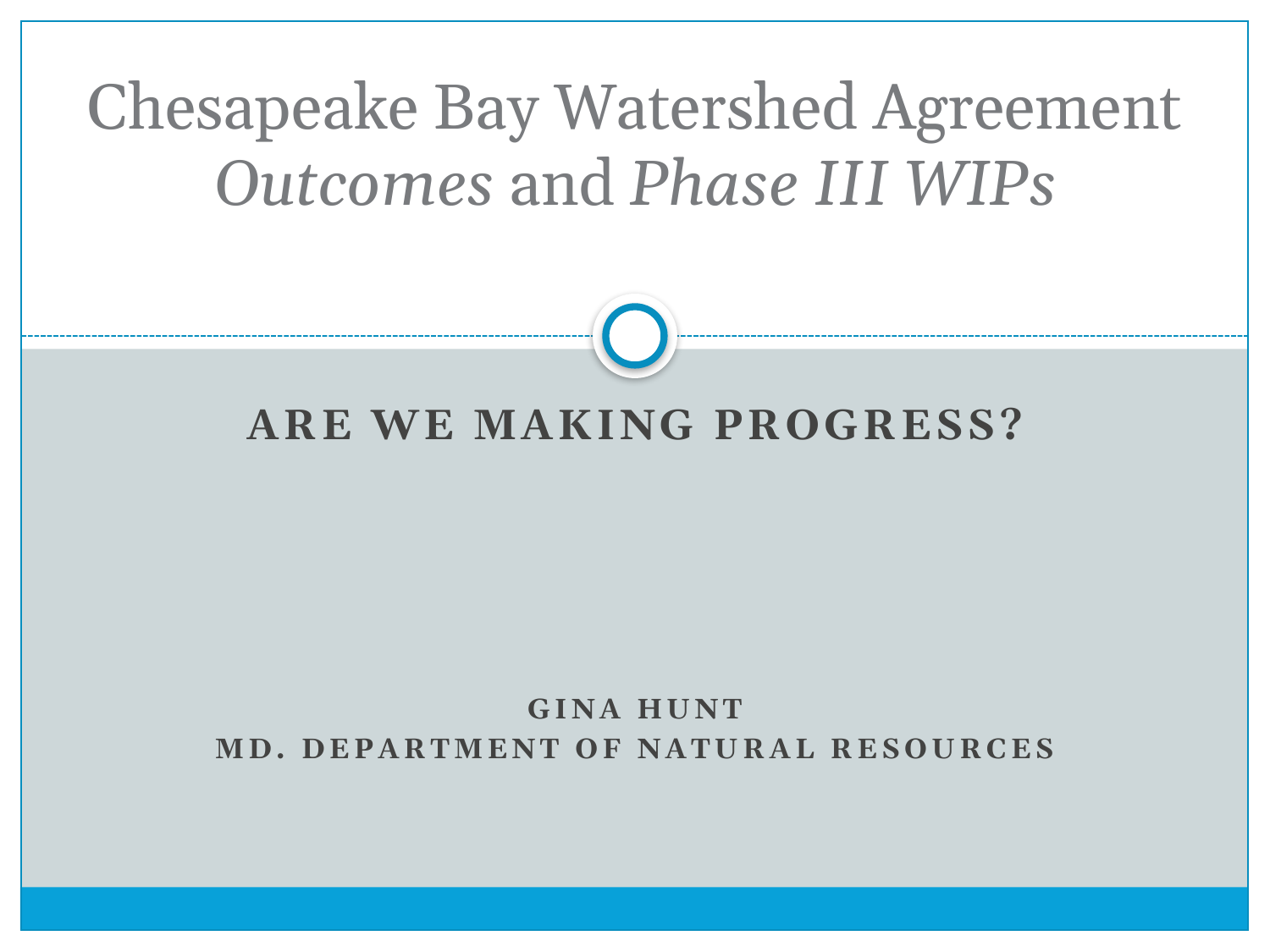

# Chesapeake Bay Watershed Agreement Outcomes and Phase III WIPs
Are we making progress?

Gina Hunt
MD. Department of natural Resources